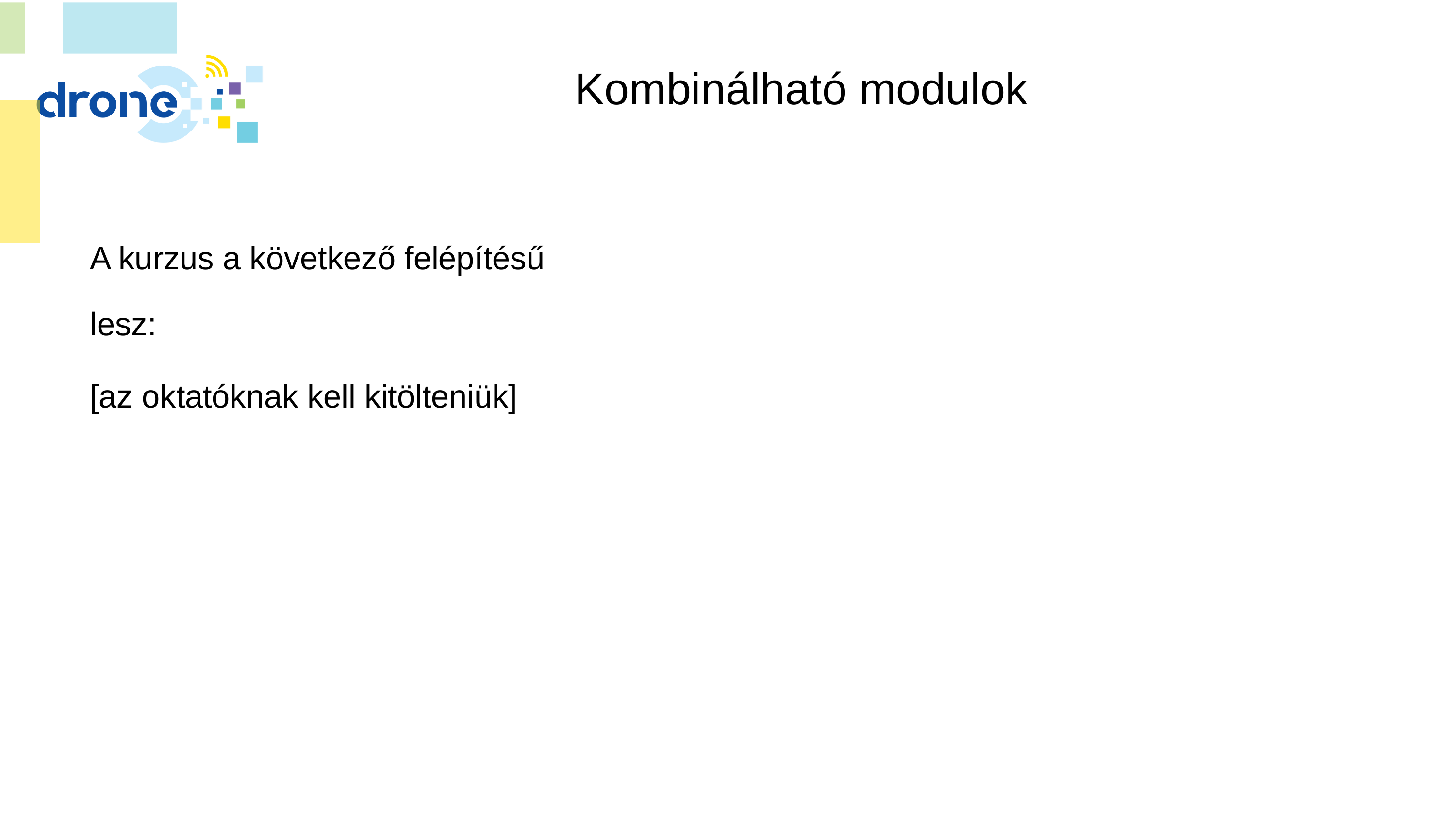

# Kombinálható modulok

A kurzus a következő felépítésű lesz:
[az oktatóknak kell kitölteniük]